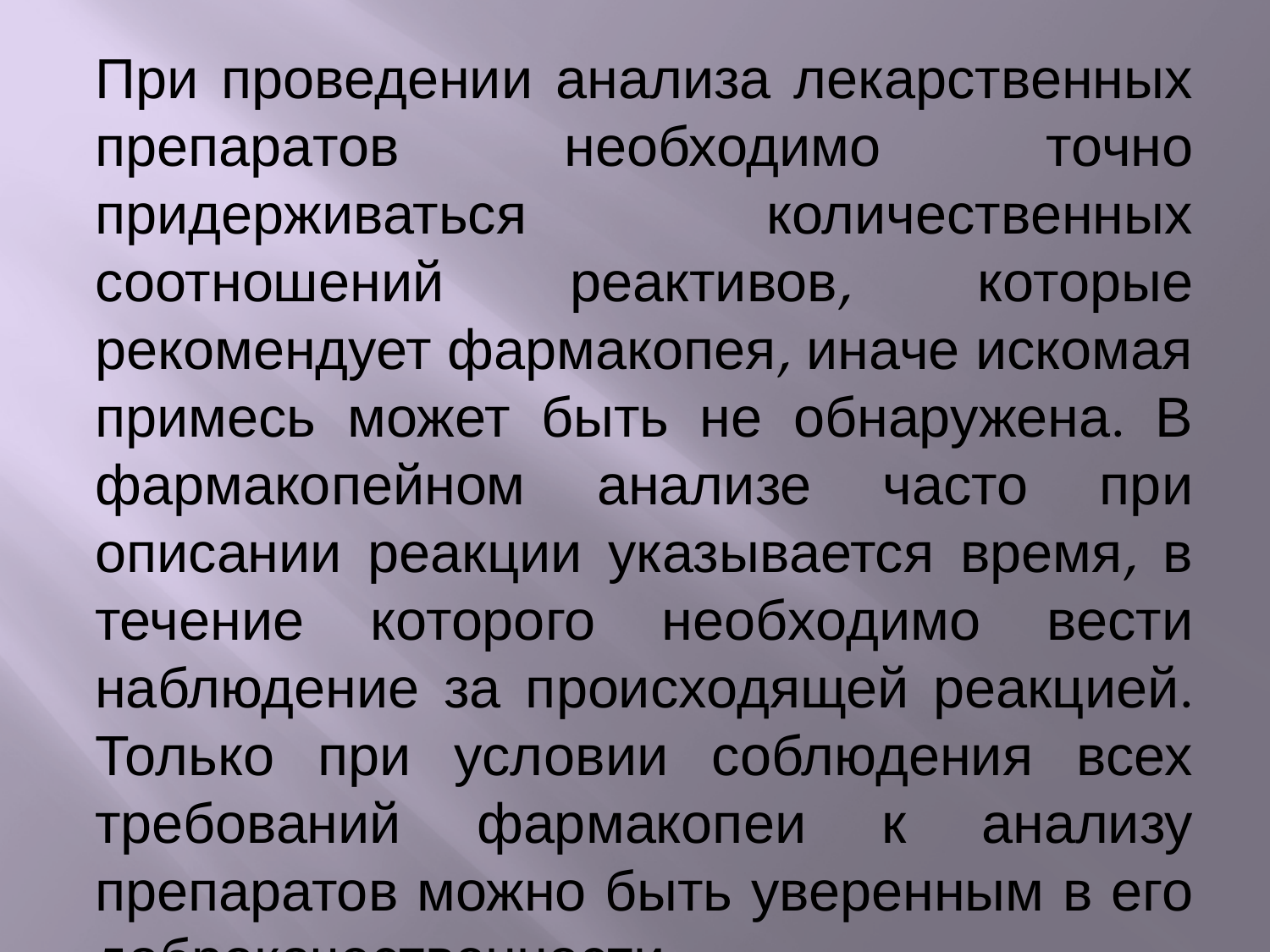

При проведении анализа лекарственных препара­тов необходимо точно придерживаться количественных соотношений реактивов, которые рекомендует фарма­копея, иначе искомая примесь может быть не обна­ружена. В фармакопейном анализе часто при описании реакции указывается время, в течение которого необ­ходимо вести наблюдение за происходящей реакцией. Только при условии соблюдения всех требований фар­макопеи к анализу препаратов можно быть уверенным в его доброкачественности.
#